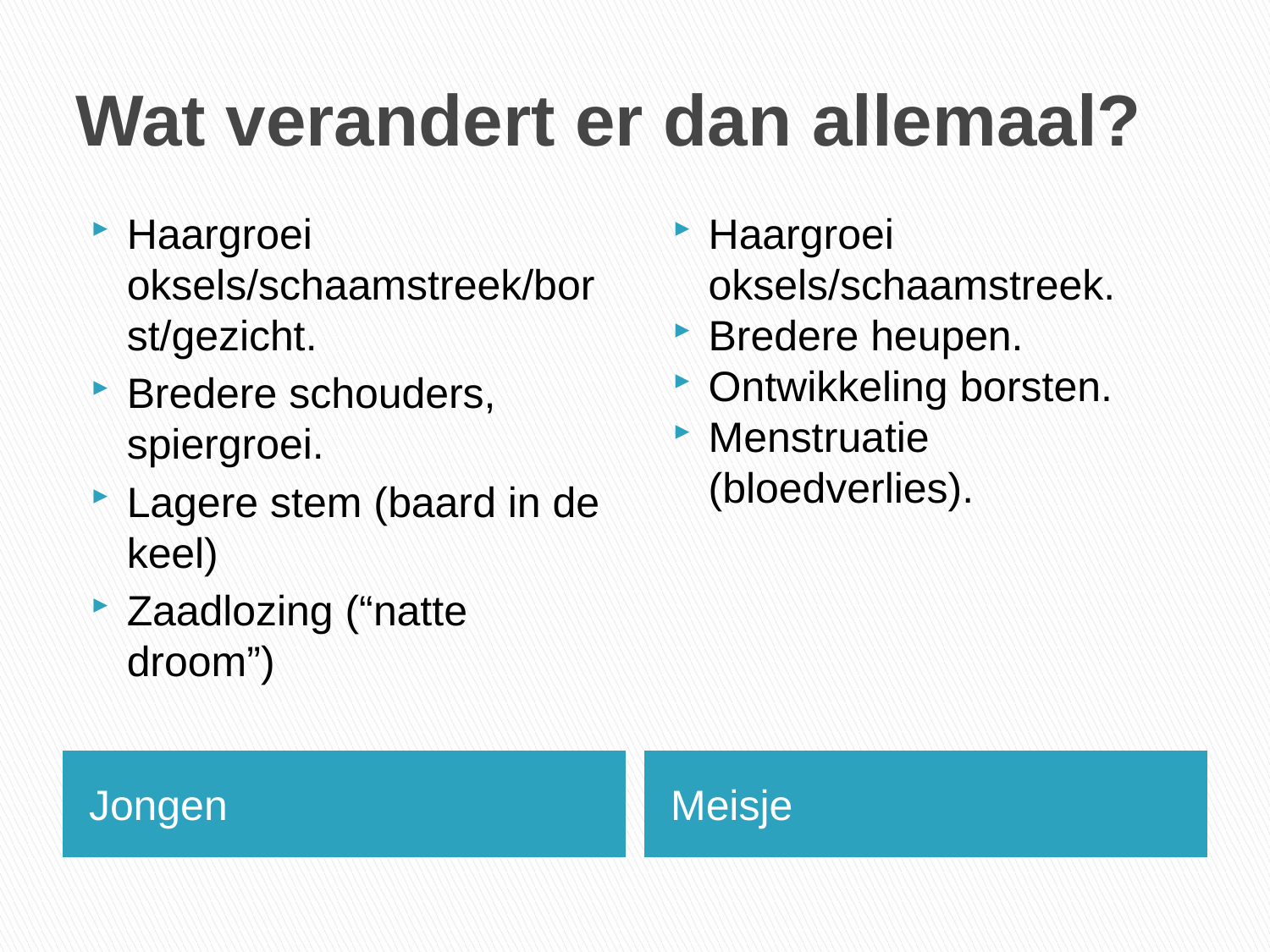

# Wat verandert er dan allemaal?
Haargroei oksels/schaamstreek/borst/gezicht.
Bredere schouders, spiergroei.
Lagere stem (baard in de keel)
Zaadlozing (“natte droom”)
Haargroei oksels/schaamstreek.
Bredere heupen.
Ontwikkeling borsten.
Menstruatie (bloedverlies).
Jongen
Meisje